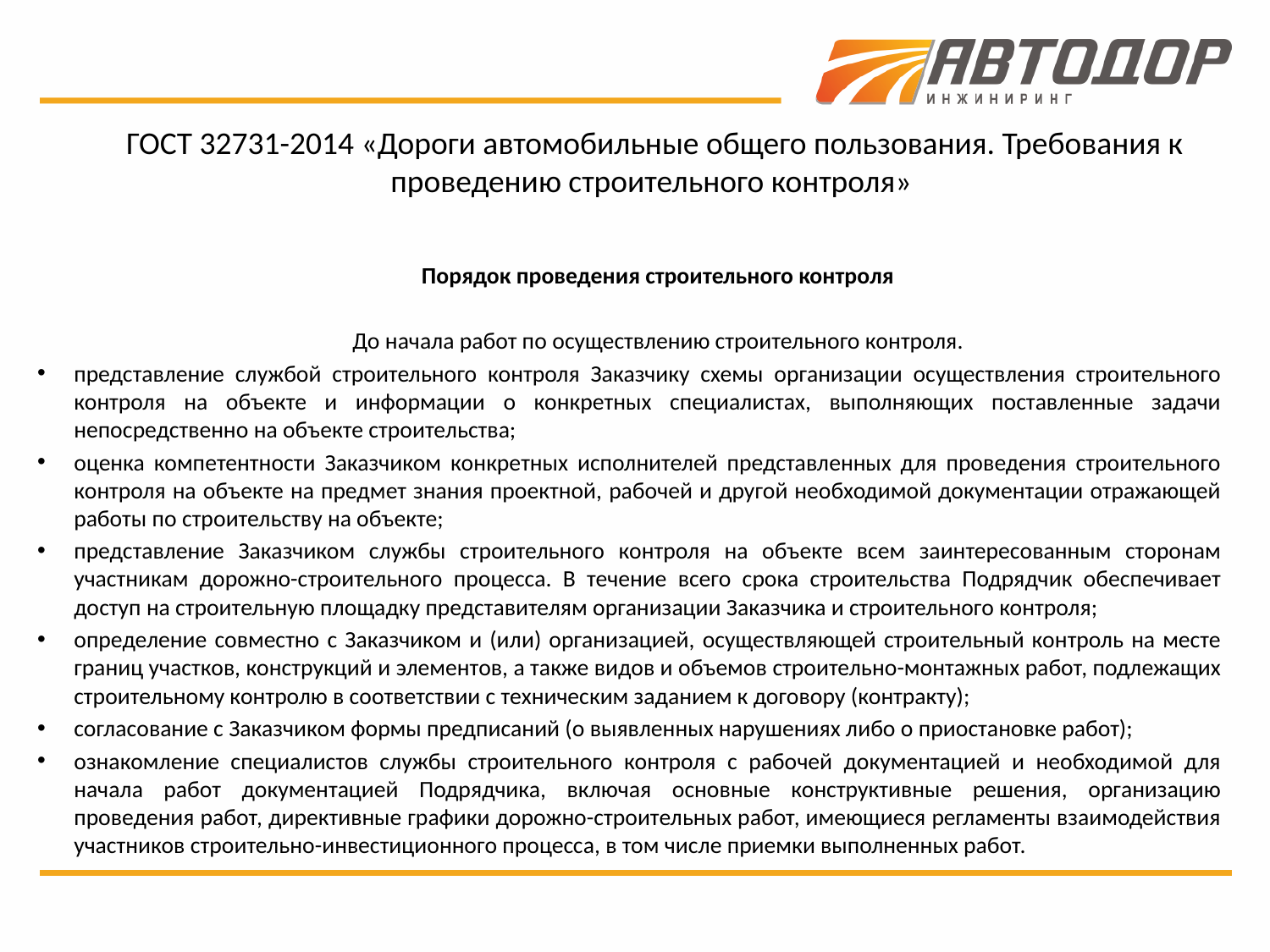

# ГОСТ 32731-2014 «Дороги автомобильные общего пользования. Требования к проведению строительного контроля»

Порядок проведения строительного контроля

До начала работ по осуществлению строительного контроля.
представление службой строительного контроля Заказчику схемы организации осуществления строительного контроля на объекте и информации о конкретных специалистах, выполняющих поставленные задачи непосредственно на объекте строительства;
оценка компетентности Заказчиком конкретных исполнителей представленных для проведения строительного контроля на объекте на предмет знания проектной, рабочей и другой необходимой документации отражающей работы по строительству на объекте;
представление Заказчиком службы строительного контроля на объекте всем заинтересованным сторонам участникам дорожно-строительного процесса. В течение всего срока строительства Подрядчик обеспечивает доступ на строительную площадку представителям организации Заказчика и строительного контроля;
определение совместно с Заказчиком и (или) организацией, осуществляющей строительный контроль на месте границ участков, конструкций и элементов, а также видов и объемов строительно-монтажных работ, подлежащих строительному контролю в соответствии с техническим заданием к договору (контракту);
согласование с Заказчиком формы предписаний (о выявленных нарушениях либо о приостановке работ);
ознакомление специалистов службы строительного контроля с рабочей документацией и необходимой для начала работ документацией Подрядчика, включая основные конструктивные решения, организацию проведения работ, директивные графики дорожно-строительных работ, имеющиеся регламенты взаимодействия участников строительно-инвестиционного процесса, в том числе приемки выполненных работ.